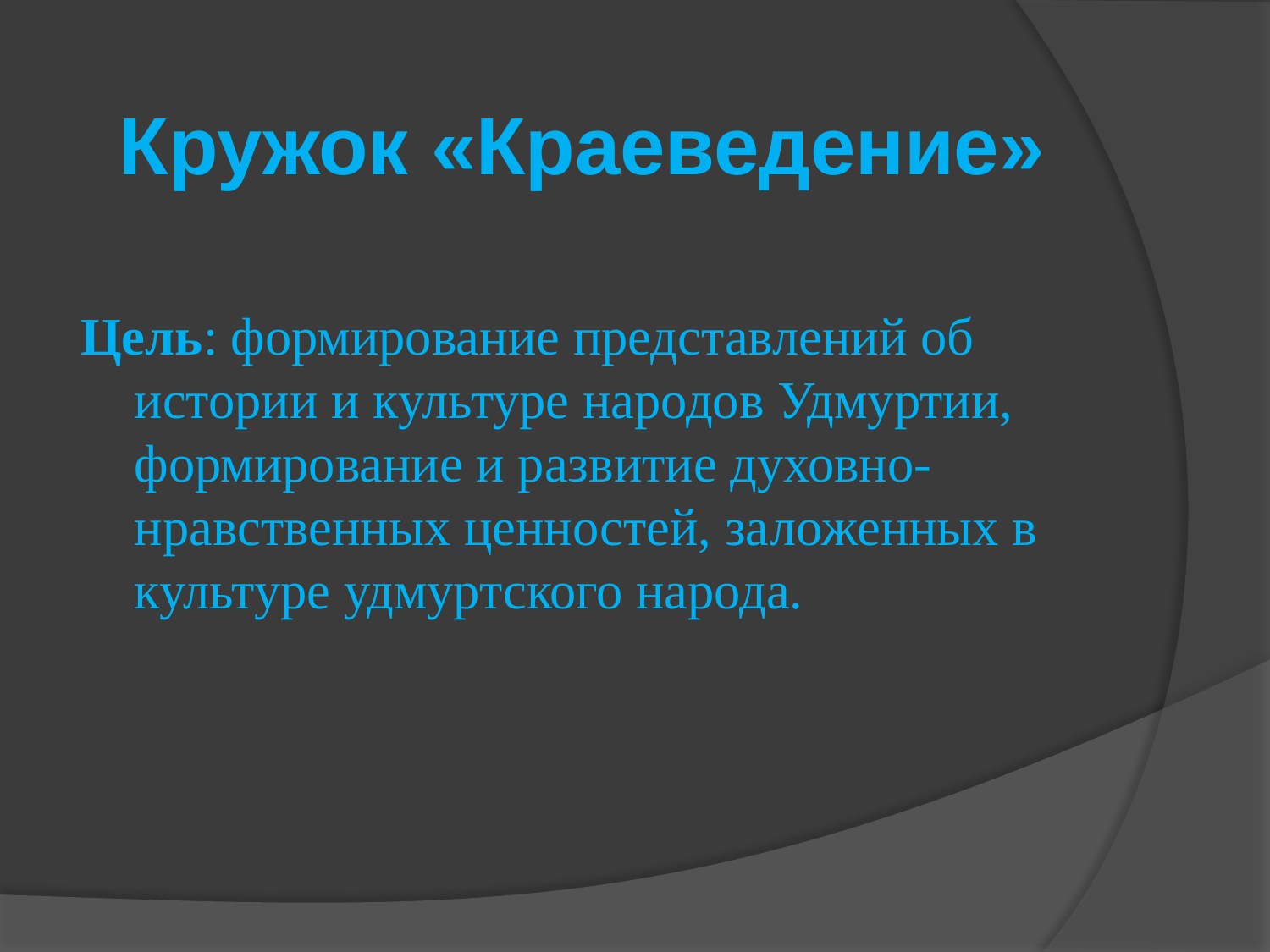

# Кружок «Краеведение»

Цель: формирование представлений об исто­рии и культуре народов Удмуртии, формирование и развитие духовно-нравственных ценностей, заложенных в культуре удмуртского народа.